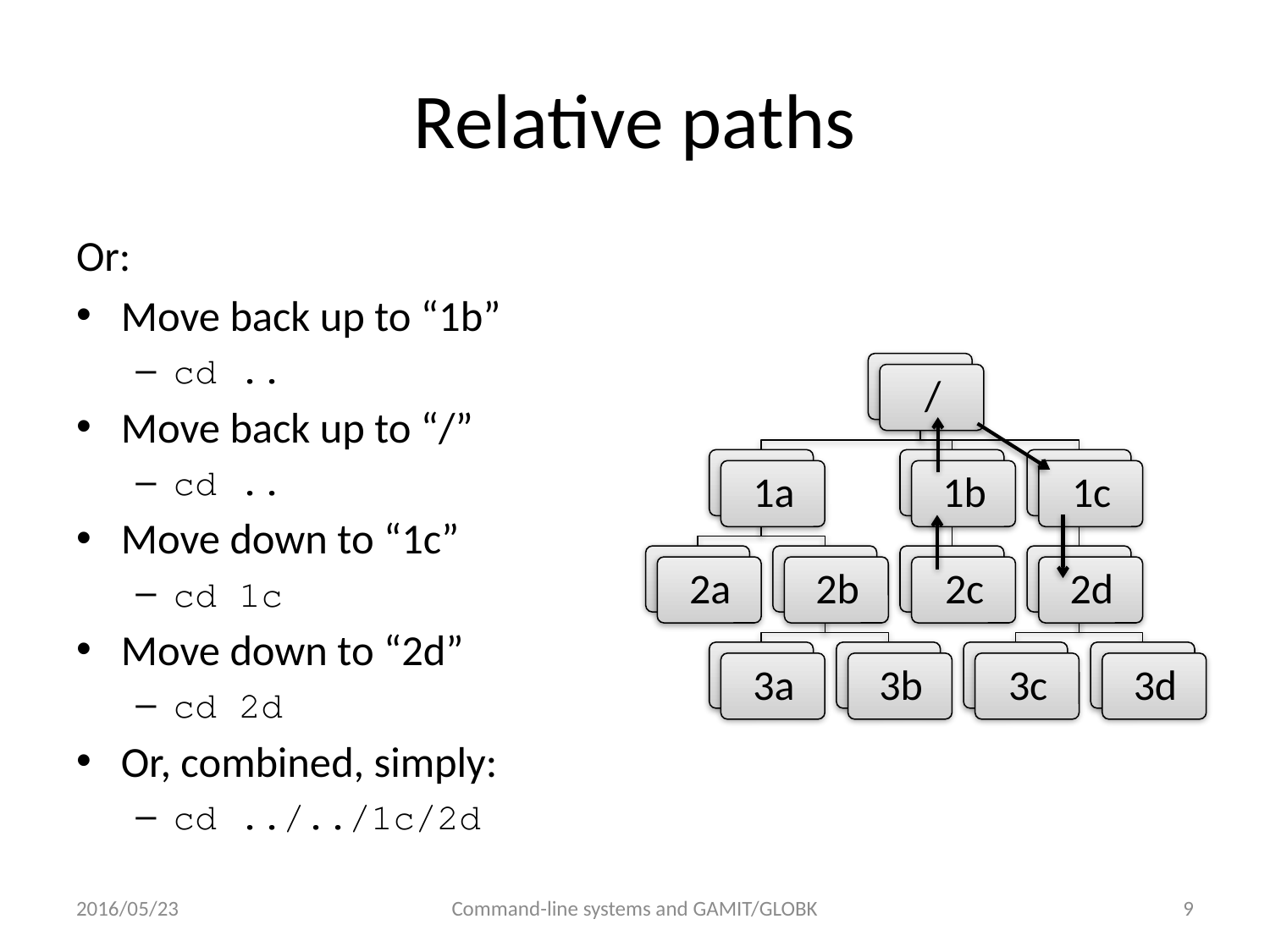

# Relative paths
Or:
Move back up to “1b”
cd ..
Move back up to “/”
cd ..
Move down to “1c”
cd 1c
Move down to “2d”
cd 2d
Or, combined, simply:
cd ../../1c/2d
/
1a
2a
2b
3a
3b
1b
2c
1c
2d
3c
3d
2016/05/23
Command-line systems and GAMIT/GLOBK
9